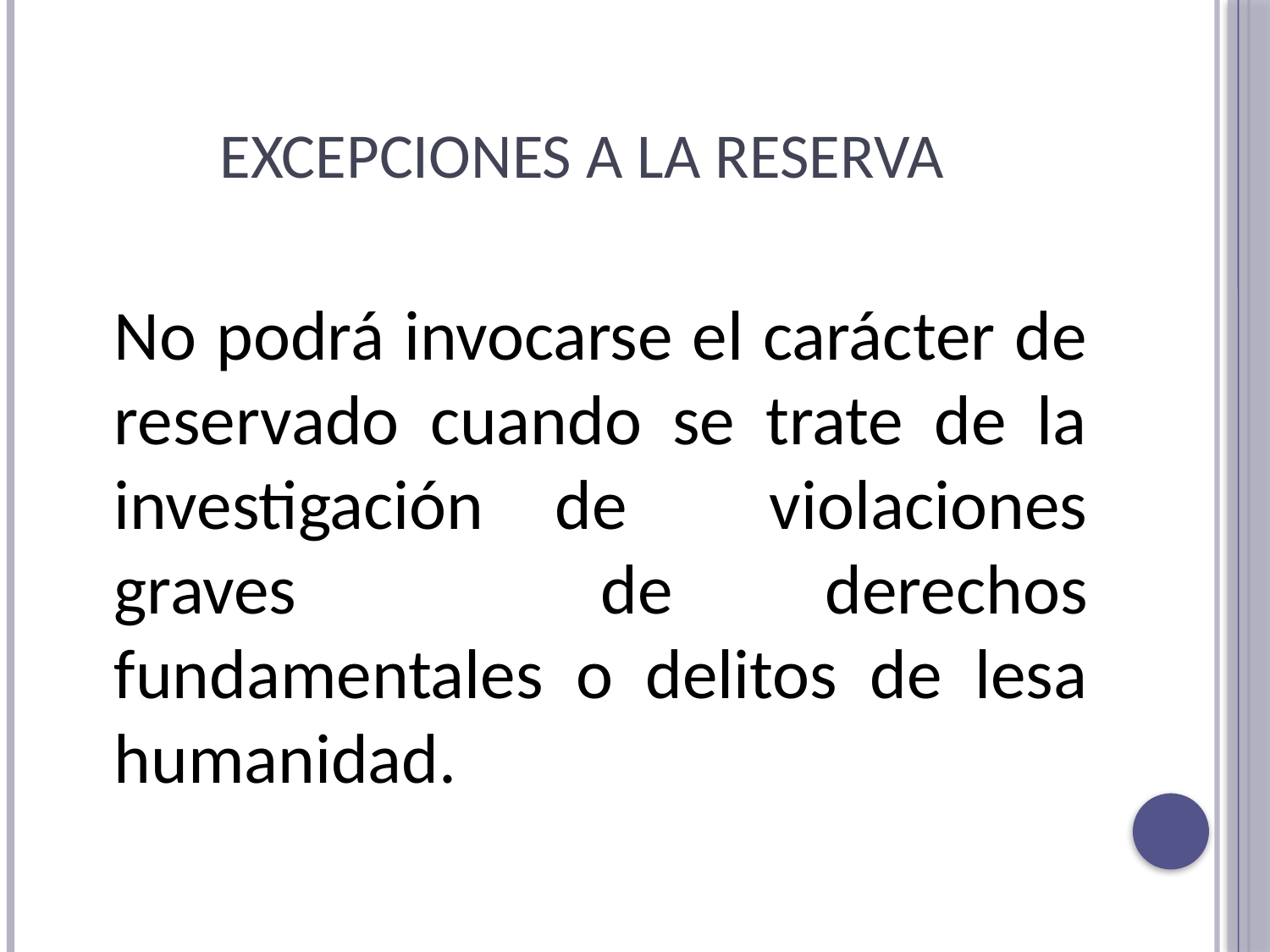

# Excepciones a la reserva

	No podrá invocarse el carácter de reservado cuando se trate de la investigación de  violaciones graves  de derechos fundamentales o delitos de lesa humanidad.